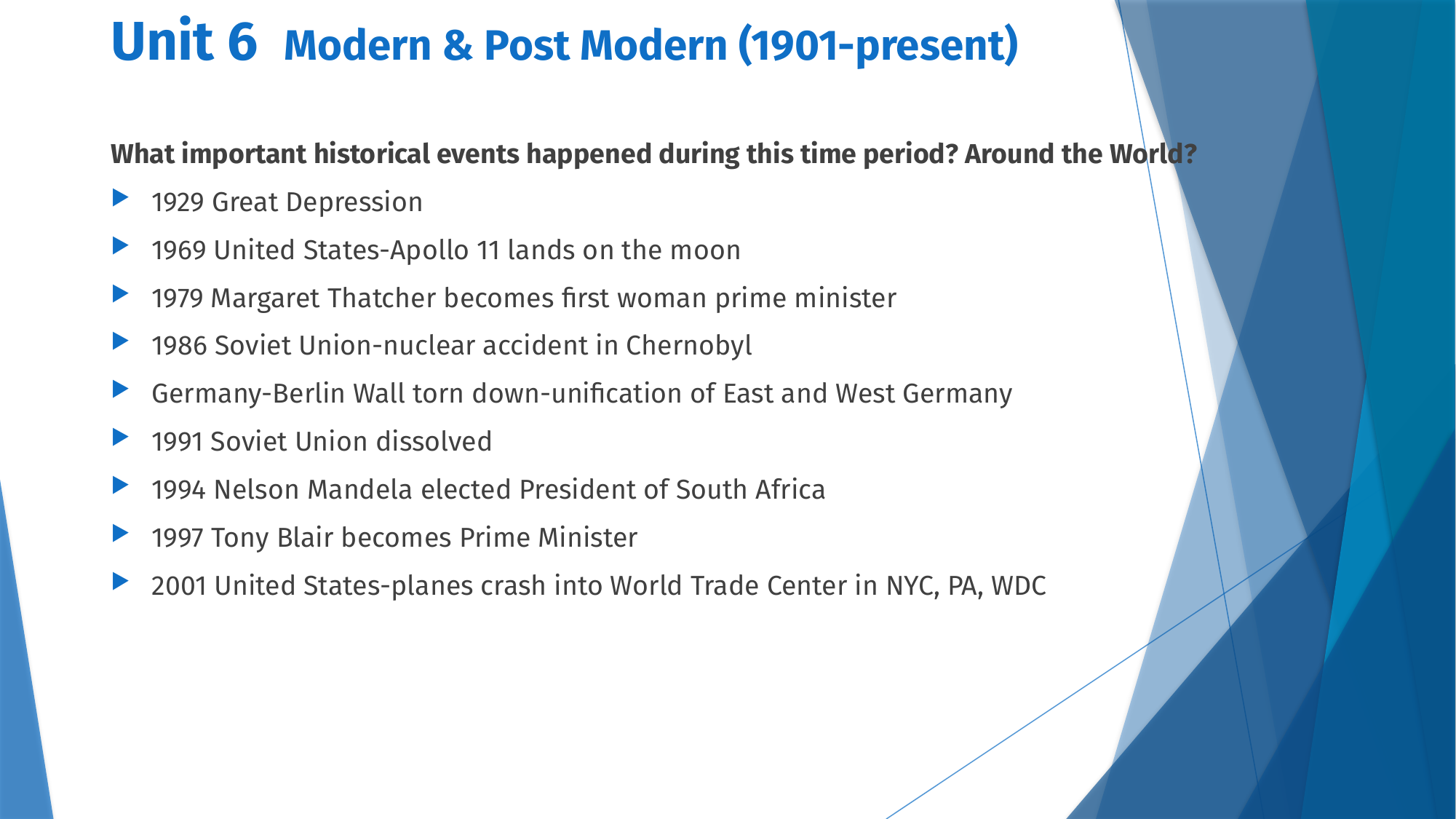

# Unit 6  Modern & Post Modern (1901-present)
What important historical events happened during this time period? Around the World?
1929 Great Depression
1969 United States-Apollo 11 lands on the moon
1979 Margaret Thatcher becomes first woman prime minister
1986 Soviet Union-nuclear accident in Chernobyl
Germany-Berlin Wall torn down-unification of East and West Germany
1991 Soviet Union dissolved
1994 Nelson Mandela elected President of South Africa
1997 Tony Blair becomes Prime Minister
2001 United States-planes crash into World Trade Center in NYC, PA, WDC